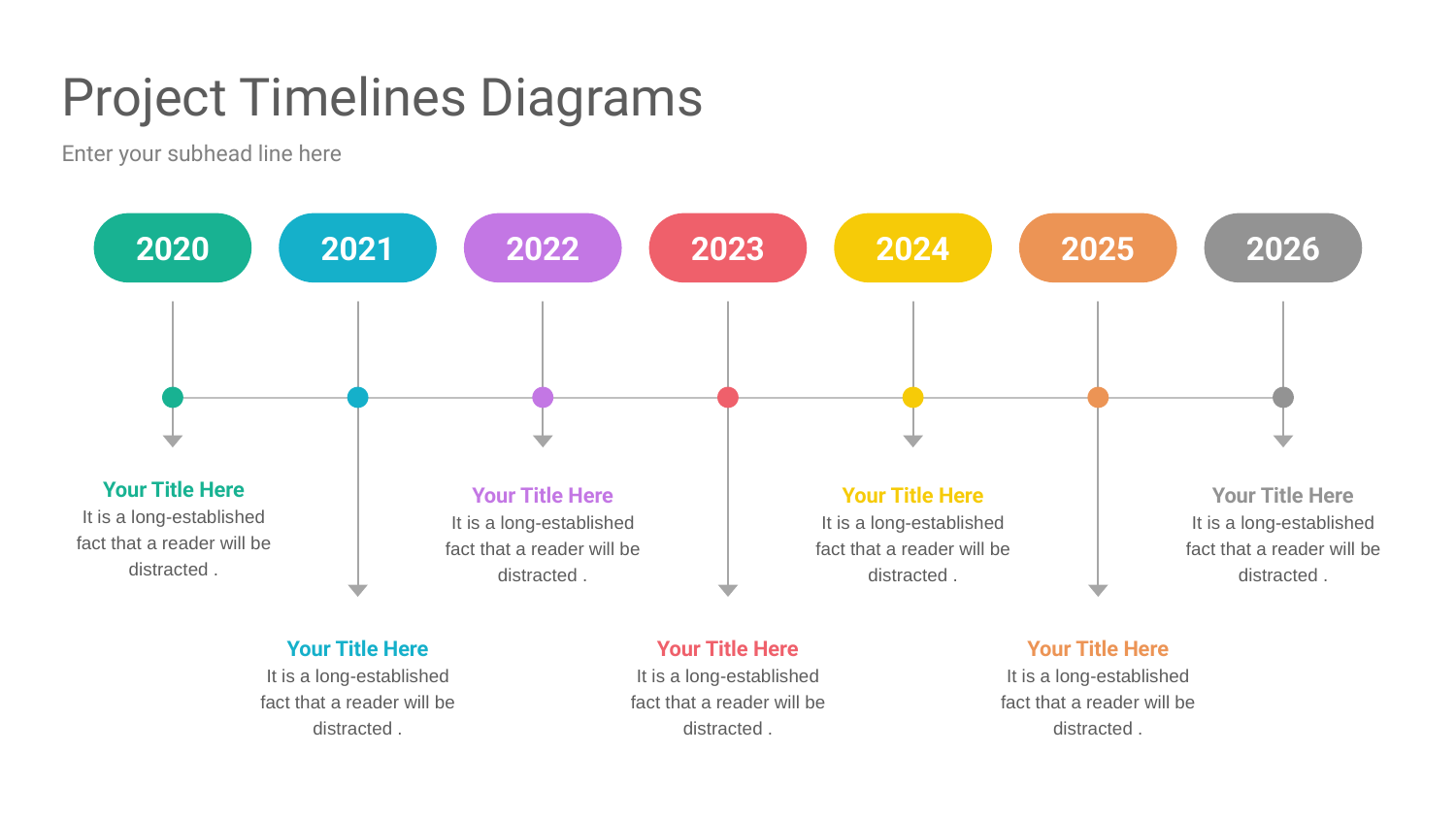

# Project Timelines Diagrams
Enter your subhead line here
2020
2021
2022
2023
2024
2025
2026

Your Title Here
It is a long-established fact that a reader will be distracted .
Your Title Here
It is a long-established fact that a reader will be distracted .
Your Title Here
It is a long-established fact that a reader will be distracted .
Your Title Here
It is a long-established fact that a reader will be distracted .
Your Title Here
It is a long-established fact that a reader will be distracted .
Your Title Here
It is a long-established fact that a reader will be distracted .
Your Title Here
It is a long-established fact that a reader will be distracted .